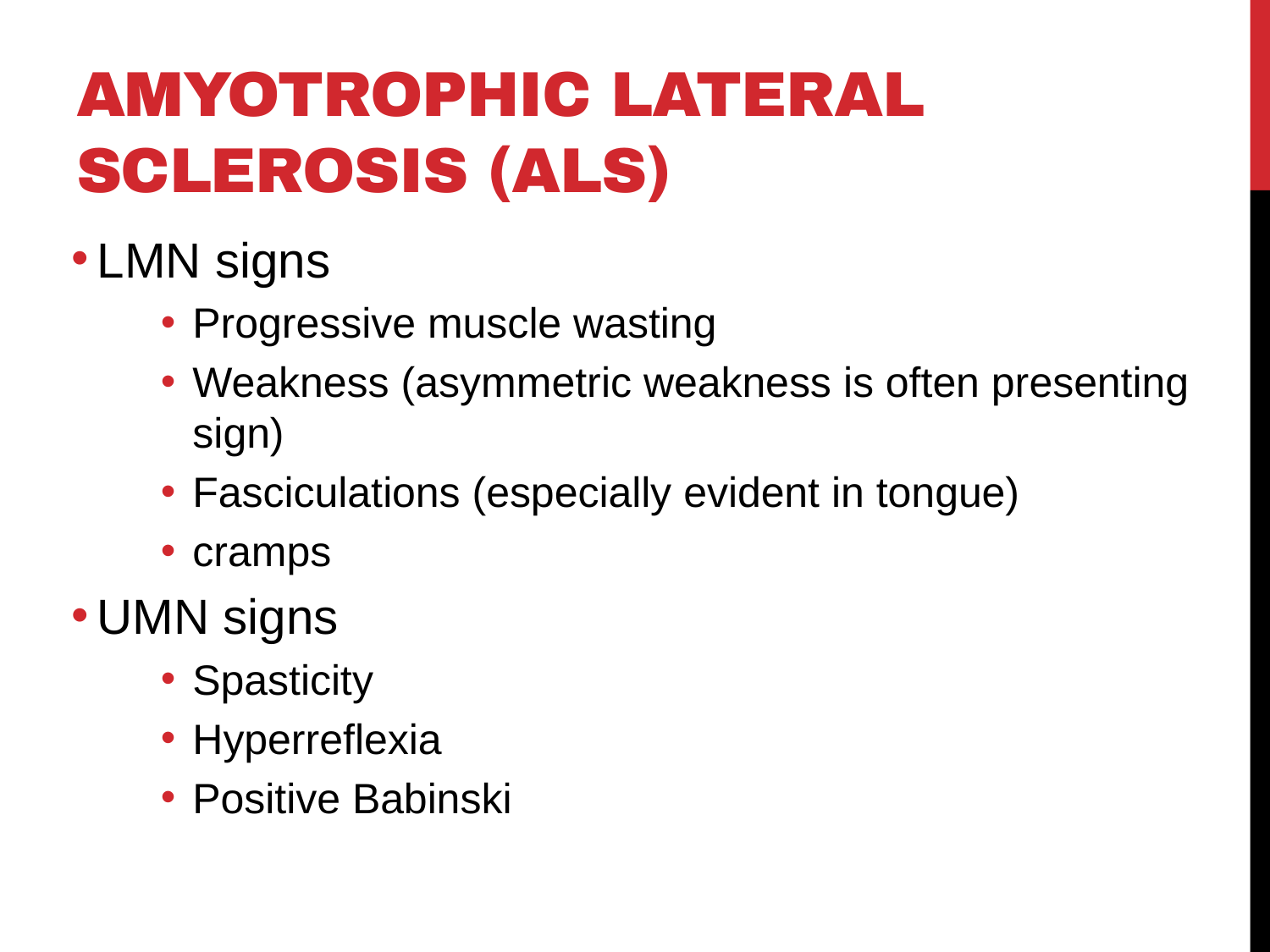

# Amyotrophic Lateral Sclerosis (ALS)
LMN signs
Progressive muscle wasting
Weakness (asymmetric weakness is often presenting sign)
Fasciculations (especially evident in tongue)
cramps
UMN signs
Spasticity
Hyperreflexia
Positive Babinski